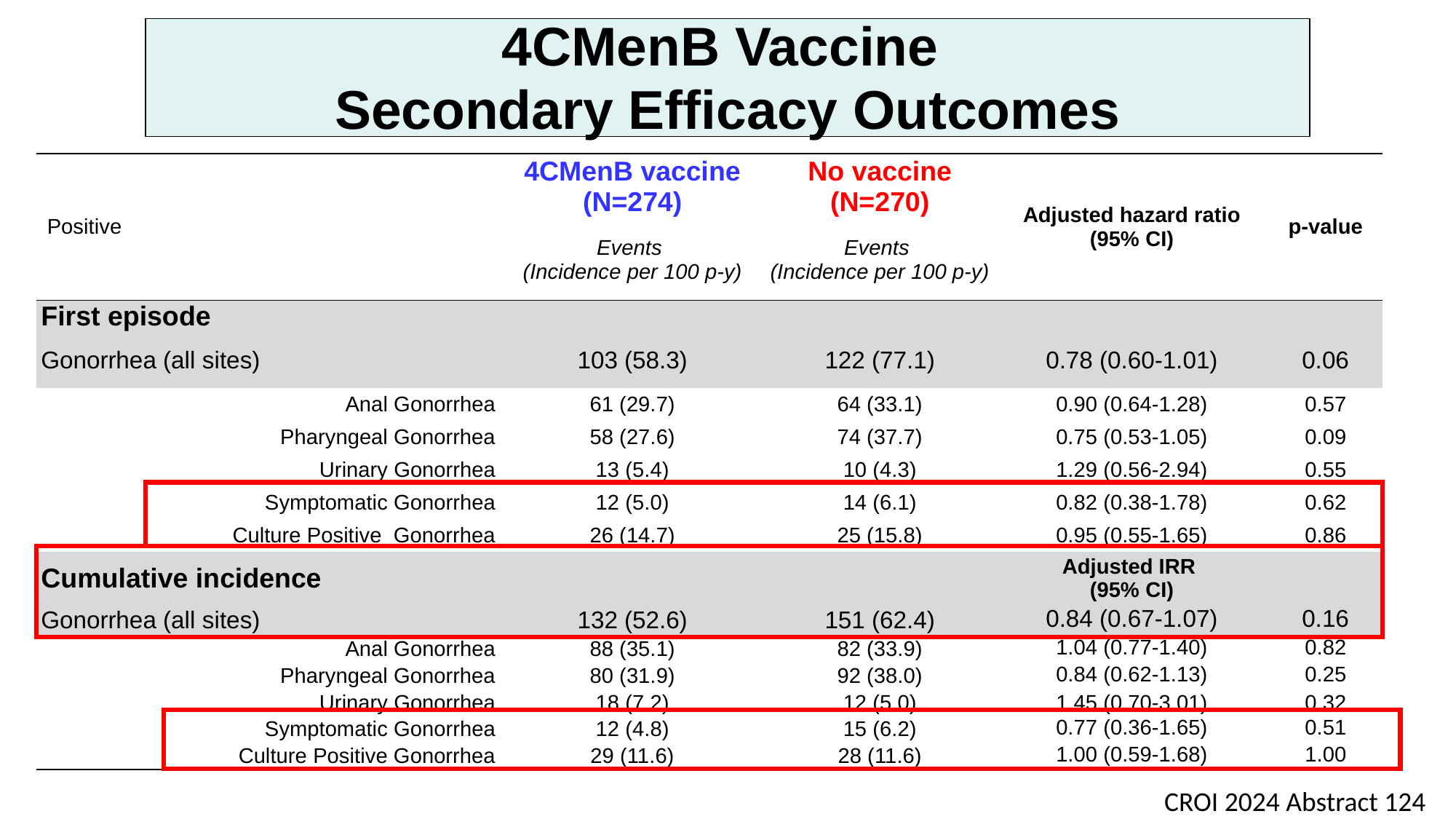

4CMenB Vaccine
Secondary Efficacy Outcomes

| Positive | 4CMenB vaccine (N=274) | No vaccine (N=270) | Adjusted hazard ratio (95% CI) | p-value |
| --- | --- | --- | --- | --- |
|  | Events (Incidence per 100 p-y) | Events (Incidence per 100 p-y) |  |  |
| First episode |  |  |  |  |
| Gonorrhea (all sites) | 103 (58.3) | 122 (77.1) | 0.78 (0.60-1.01) | 0.06 |
| Anal Gonorrhea | 61 (29.7) | 64 (33.1) | 0.90 (0.64-1.28) | 0.57 |
| Pharyngeal Gonorrhea | 58 (27.6) | 74 (37.7) | 0.75 (0.53-1.05) | 0.09 |
| Urinary Gonorrhea | 13 (5.4) | 10 (4.3) | 1.29 (0.56-2.94) | 0.55 |
| Symptomatic Gonorrhea | 12 (5.0) | 14 (6.1) | 0.82 (0.38-1.78) | 0.62 |
| Culture Positive Gonorrhea | 26 (14.7) | 25 (15.8) | 0.95 (0.55-1.65) | 0.86 |
| Cumulative incidence |  |  | Adjusted IRR (95% CI) |  |
| Gonorrhea (all sites) | 132 (52.6) | 151 (62.4) | 0.84 (0.67-1.07) | 0.16 |
| Anal Gonorrhea | 88 (35.1) | 82 (33.9) | 1.04 (0.77-1.40) | 0.82 |
| Pharyngeal Gonorrhea | 80 (31.9) | 92 (38.0) | 0.84 (0.62-1.13) | 0.25 |
| Urinary Gonorrhea | 18 (7.2) | 12 (5.0) | 1.45 (0.70-3.01) | 0.32 |
| Symptomatic Gonorrhea | 12 (4.8) | 15 (6.2) | 0.77 (0.36-1.65) | 0.51 |
| Culture Positive Gonorrhea | 29 (11.6) | 28 (11.6) | 1.00 (0.59-1.68) | 1.00 |

CROI 2024 Abstract 124